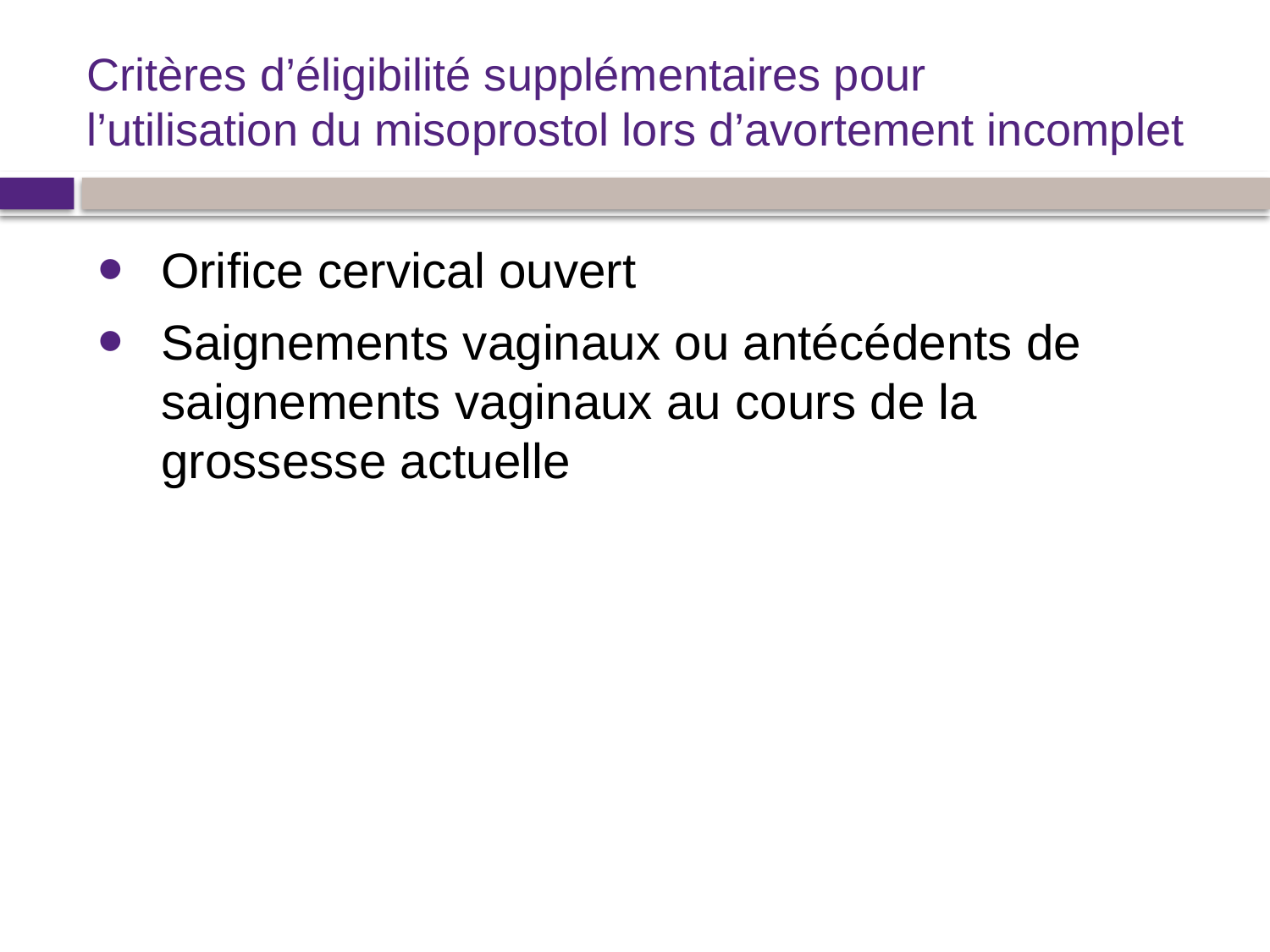

# Critères d’éligibilité supplémentaires pour l’utilisation du misoprostol lors d’avortement incomplet
Orifice cervical ouvert
Saignements vaginaux ou antécédents de saignements vaginaux au cours de la grossesse actuelle